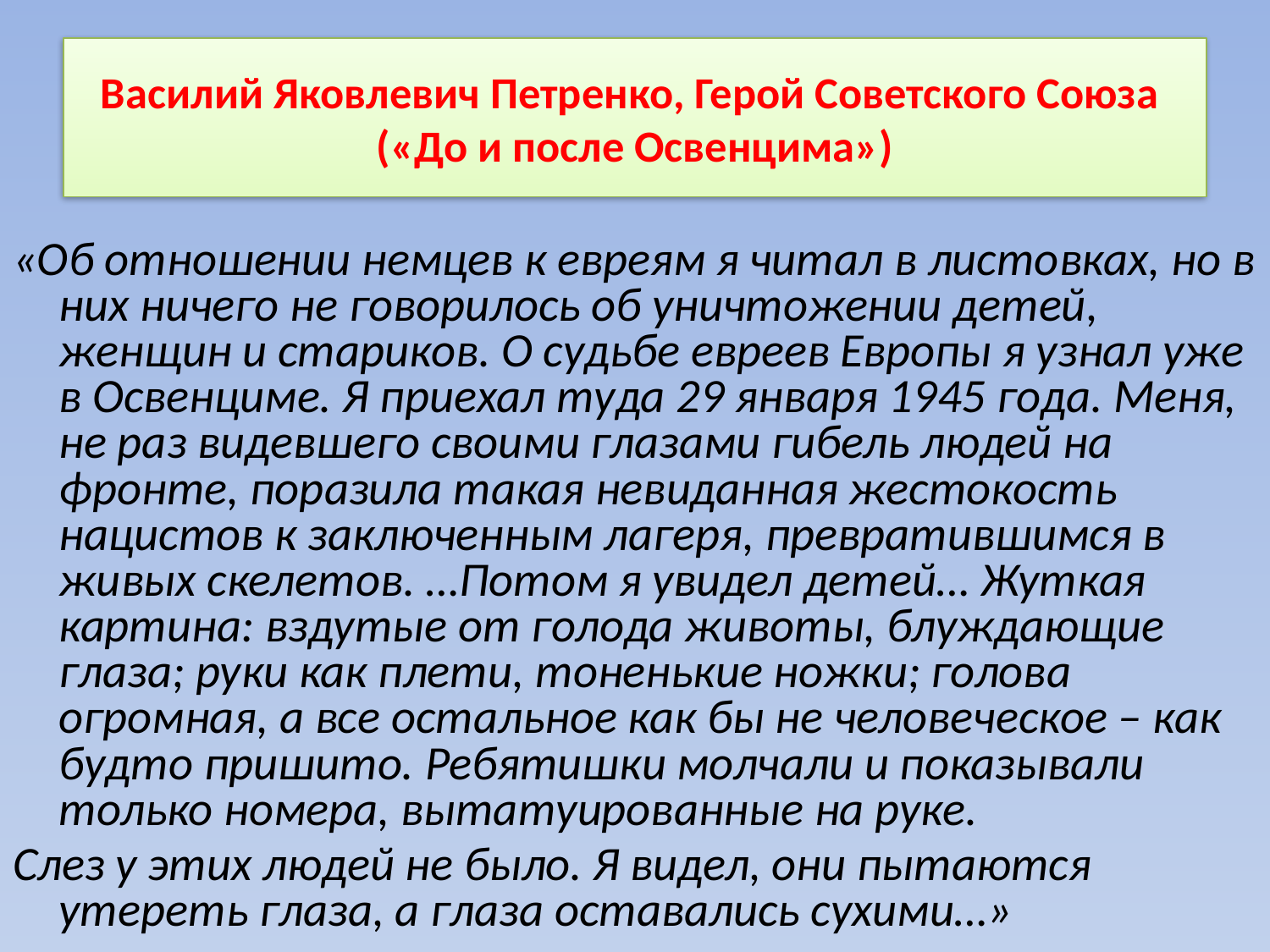

# Василий Яковлевич Петренко, Герой Советского Союза («До и после Освенцима»)
«Об отношении немцев к евреям я читал в листовках, но в них ничего не говорилось об уничтожении детей, женщин и стариков. О судьбе евреев Европы я узнал уже в Освенциме. Я приехал туда 29 января 1945 года. Меня, не раз видевшего своими глазами гибель людей на фронте, поразила такая невиданная жестокость нацистов к заключенным лагеря, превратившимся в живых скелетов. …Потом я увидел детей… Жуткая картина: вздутые от голода животы, блуждающие глаза; руки как плети, тоненькие ножки; голова огромная, а все остальное как бы не человеческое – как будто пришито. Ребятишки молчали и показывали только номера, вытатуированные на руке.
Слез у этих людей не было. Я видел, они пытаются утереть глаза, а глаза оставались сухими…»